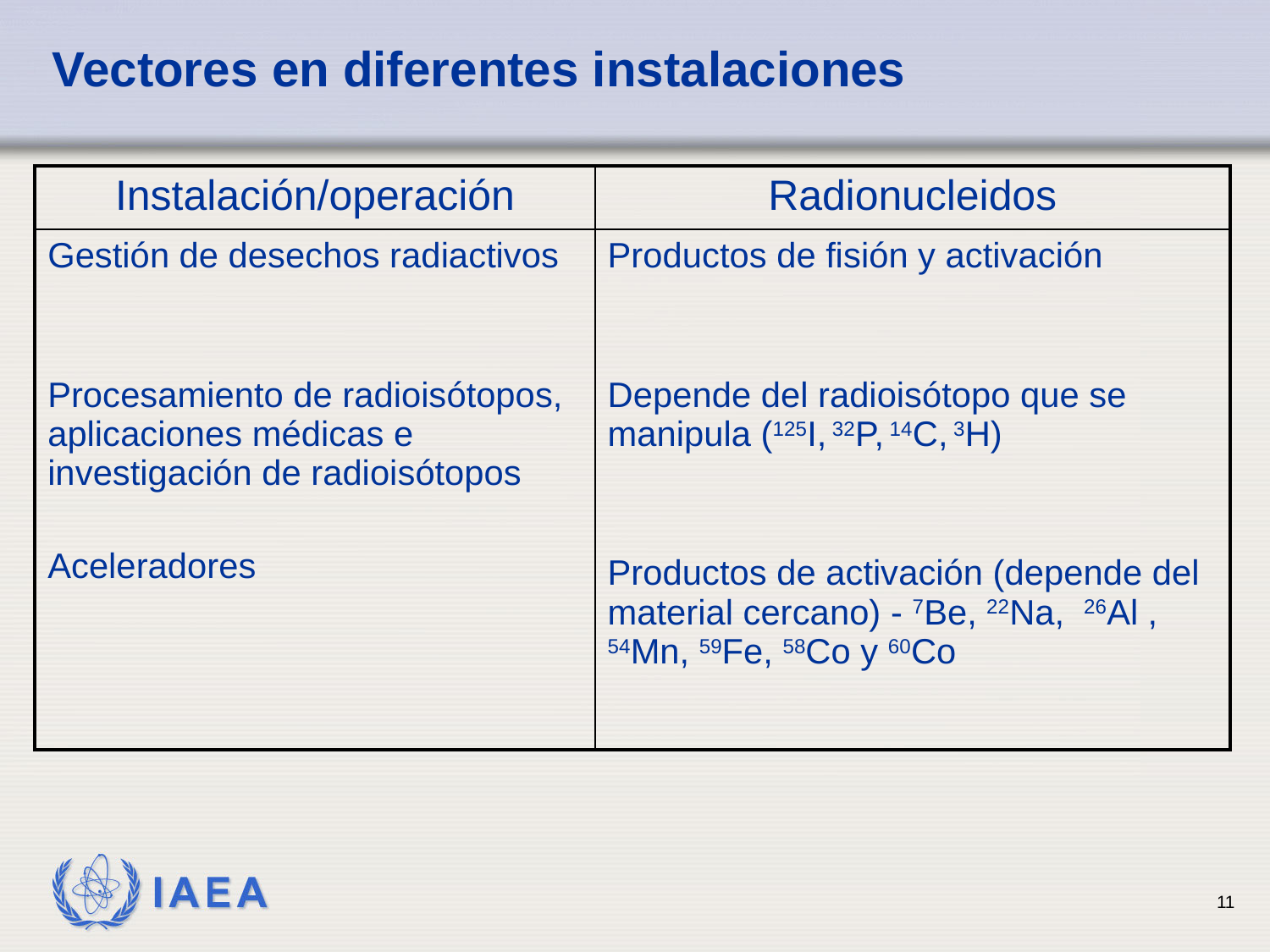

# Vectores en diferentes instalaciones
| Instalación/operación | Radionucleidos |
| --- | --- |
| Gestión de desechos radiactivos Procesamiento de radioisótopos, aplicaciones médicas e investigación de radioisótopos Aceleradores | Productos de fisión y activación Depende del radioisótopo que se manipula (125I, 32P, 14C, 3H) Productos de activación (depende del material cercano) - 7Be, 22Na, 26Al , 54Mn, 59Fe, 58Co y 60Co |
11